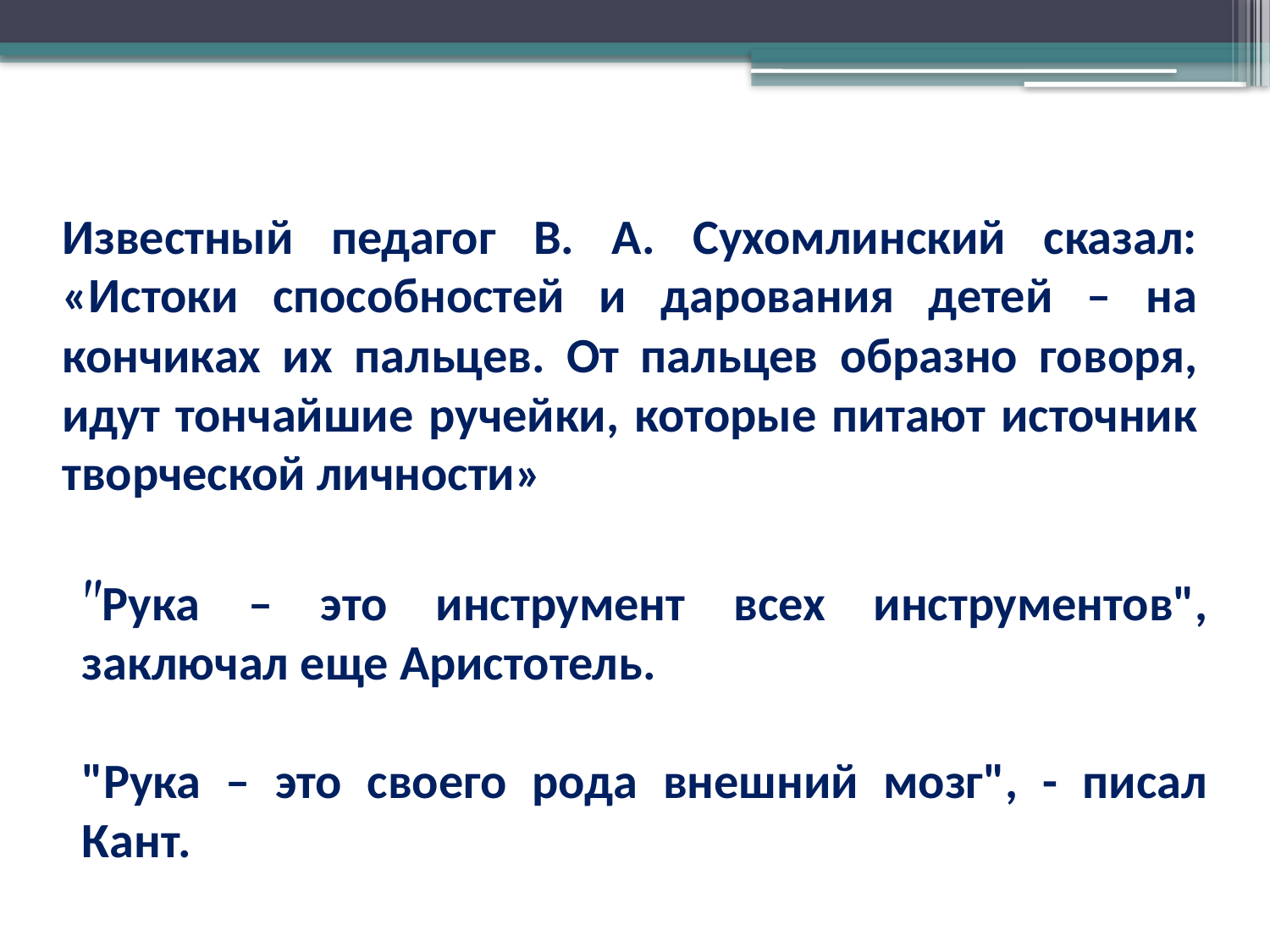

Известный педагог В. А. Сухомлинский сказал: «Истоки способностей и дарования детей – на кончиках их пальцев. От пальцев образно говоря, идут тончайшие ручейки, которые питают источник творческой личности»
"Рука – это инструмент всех инструментов", заключал еще Аристотель.

"Рука – это своего рода внешний мозг", - писал Кант.